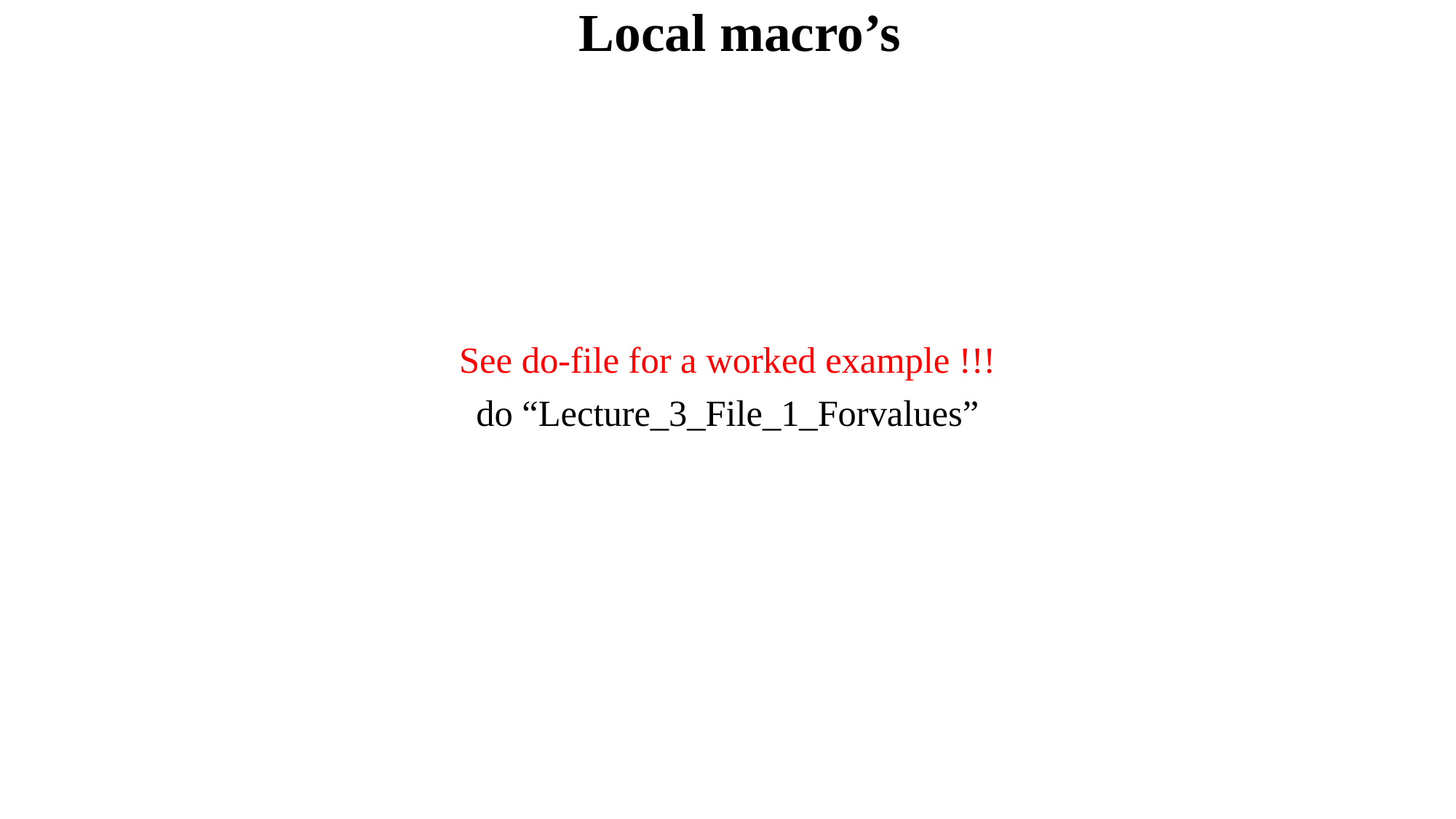

# Local macro’s
See do-file for a worked example !!!
do “Lecture_3_File_1_Forvalues”